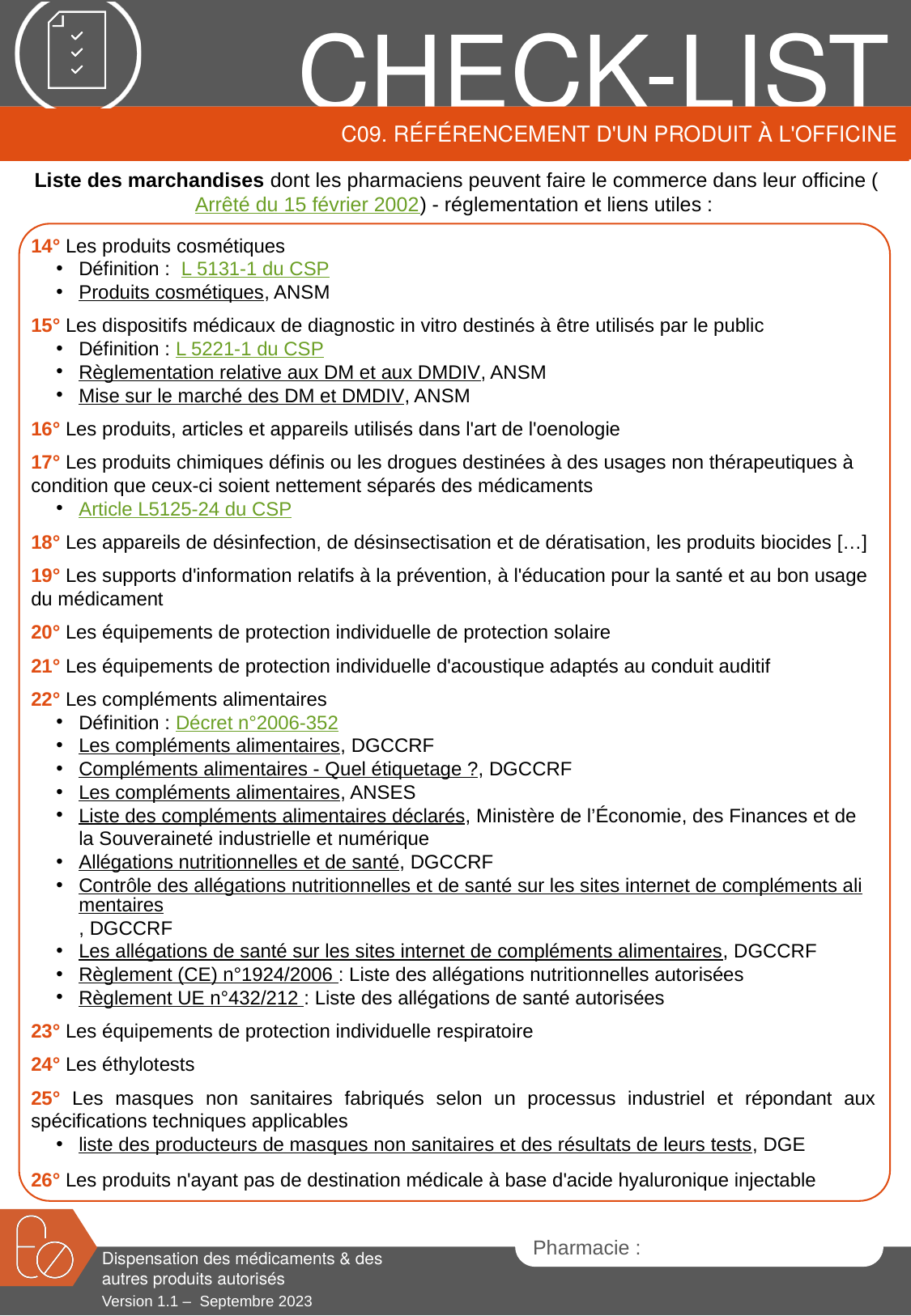

# C09. Référencement d'un produit à l'officine
Liste des marchandises dont les pharmaciens peuvent faire le commerce dans leur officine (Arrêté du 15 février 2002) - réglementation et liens utiles :

14° Les produits cosmétiques
Définition :  L 5131-1 du CSP
Produits cosmétiques, ANSM
15° Les dispositifs médicaux de diagnostic in vitro destinés à être utilisés par le public
Définition : L 5221-1 du CSP
Règlementation relative aux DM et aux DMDIV, ANSM
Mise sur le marché des DM et DMDIV, ANSM
16° Les produits, articles et appareils utilisés dans l'art de l'oenologie
17° Les produits chimiques définis ou les drogues destinées à des usages non thérapeutiques à condition que ceux-ci soient nettement séparés des médicaments
Article L5125-24 du CSP
18° Les appareils de désinfection, de désinsectisation et de dératisation, les produits biocides […]
19° Les supports d'information relatifs à la prévention, à l'éducation pour la santé et au bon usage du médicament
20° Les équipements de protection individuelle de protection solaire
21° Les équipements de protection individuelle d'acoustique adaptés au conduit auditif
22° Les compléments alimentaires
Définition : Décret n°2006-352
Les compléments alimentaires, DGCCRF
Compléments alimentaires - Quel étiquetage ?, DGCCRF
Les compléments alimentaires, ANSES
Liste des compléments alimentaires déclarés, Ministère de l’Économie, des Finances et de la Souveraineté industrielle et numérique
Allégations nutritionnelles et de santé, DGCCRF
Contrôle des allégations nutritionnelles et de santé sur les sites internet de compléments alimentaires, DGCCRF
Les allégations de santé sur les sites internet de compléments alimentaires, DGCCRF
Règlement (CE) n°1924/2006 : Liste des allégations nutritionnelles autorisées
Règlement UE n°432/212 : Liste des allégations de santé autorisées
23° Les équipements de protection individuelle respiratoire
24° Les éthylotests
25° Les masques non sanitaires fabriqués selon un processus industriel et répondant aux spécifications techniques applicables
liste des producteurs de masques non sanitaires et des résultats de leurs tests, DGE

26° Les produits n'ayant pas de destination médicale à base d'acide hyaluronique injectable